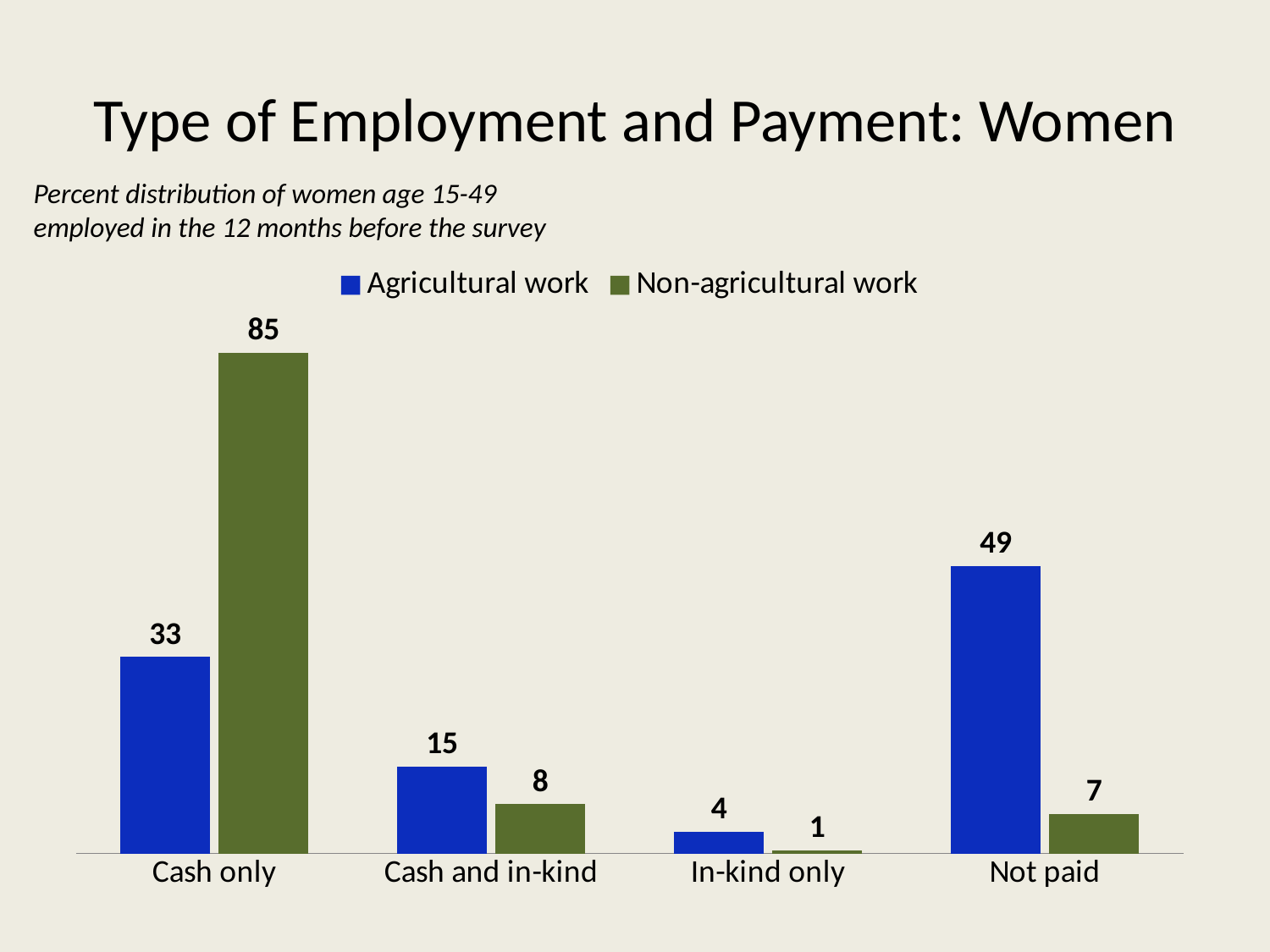

# Type of Employment and Payment: Women
Percent distribution of women age 15-49 employed in the 12 months before the survey

### Chart

| Category | Agricultural work | Non-agricultural work |
|---|---|---|
| Cash only | 33.2 | 84.6 |
| Cash and in-kind | 14.7 | 8.3 |
| In-kind only | 3.7 | 0.5 |
| Not paid | 48.5 | 6.7 |